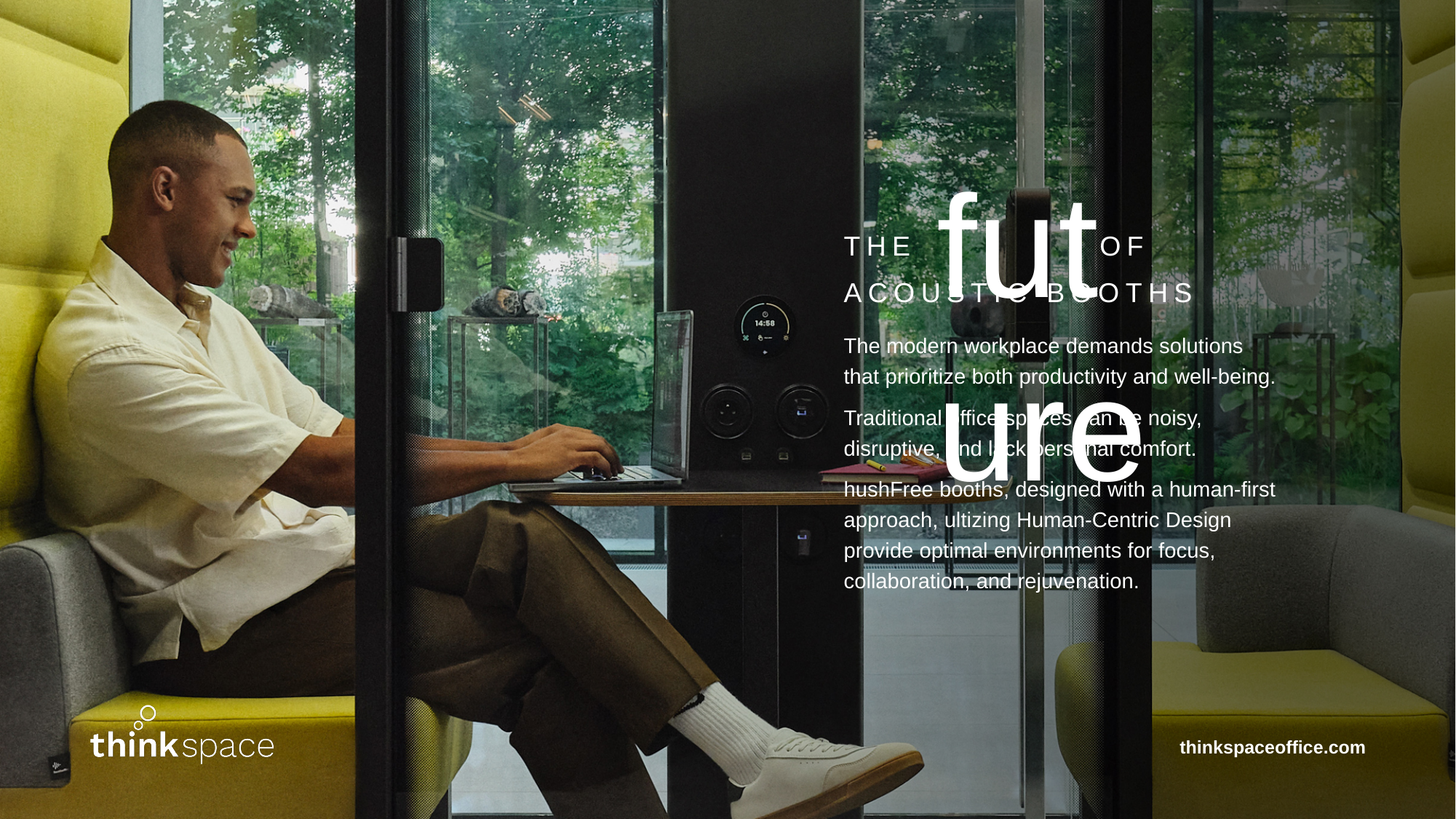

future
THE
OF
ACOUSTIC BOOTHS
The modern workplace demands solutions that prioritize both productivity and well-being.
Traditional office spaces can be noisy, disruptive, and lack personal comfort.
hushFree booths, designed with a human-first approach, ultizing Human-Centric Design provide optimal environments for focus, collaboration, and rejuvenation.